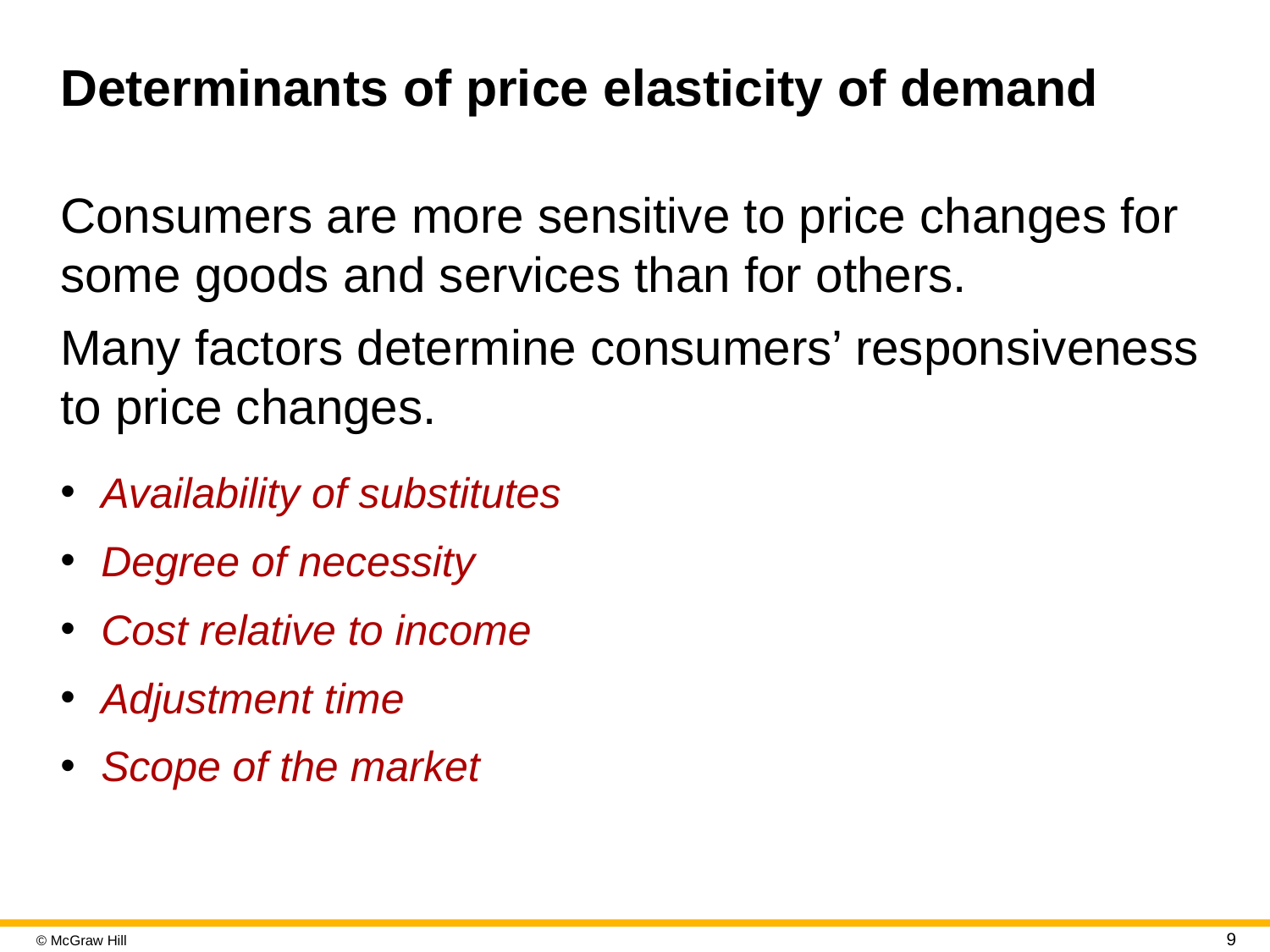

# Determinants of price elasticity of demand
Consumers are more sensitive to price changes for some goods and services than for others.
Many factors determine consumers’ responsiveness to price changes.
Availability of substitutes
Degree of necessity
Cost relative to income
Adjustment time
Scope of the market